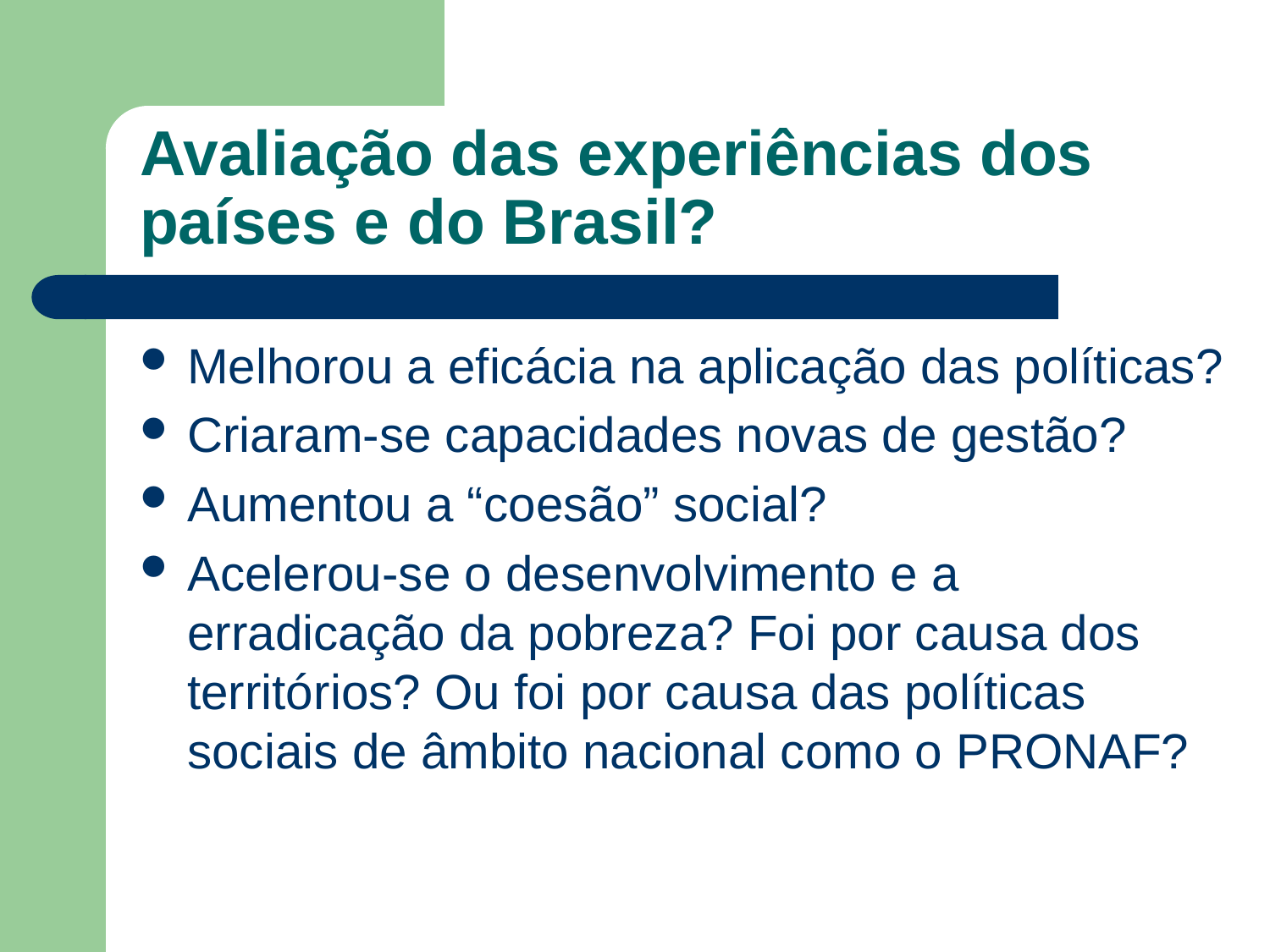

# Avaliação das experiências dos países e do Brasil?
Melhorou a eficácia na aplicação das políticas?
Criaram-se capacidades novas de gestão?
Aumentou a “coesão” social?
Acelerou-se o desenvolvimento e a erradicação da pobreza? Foi por causa dos territórios? Ou foi por causa das políticas sociais de âmbito nacional como o PRONAF?